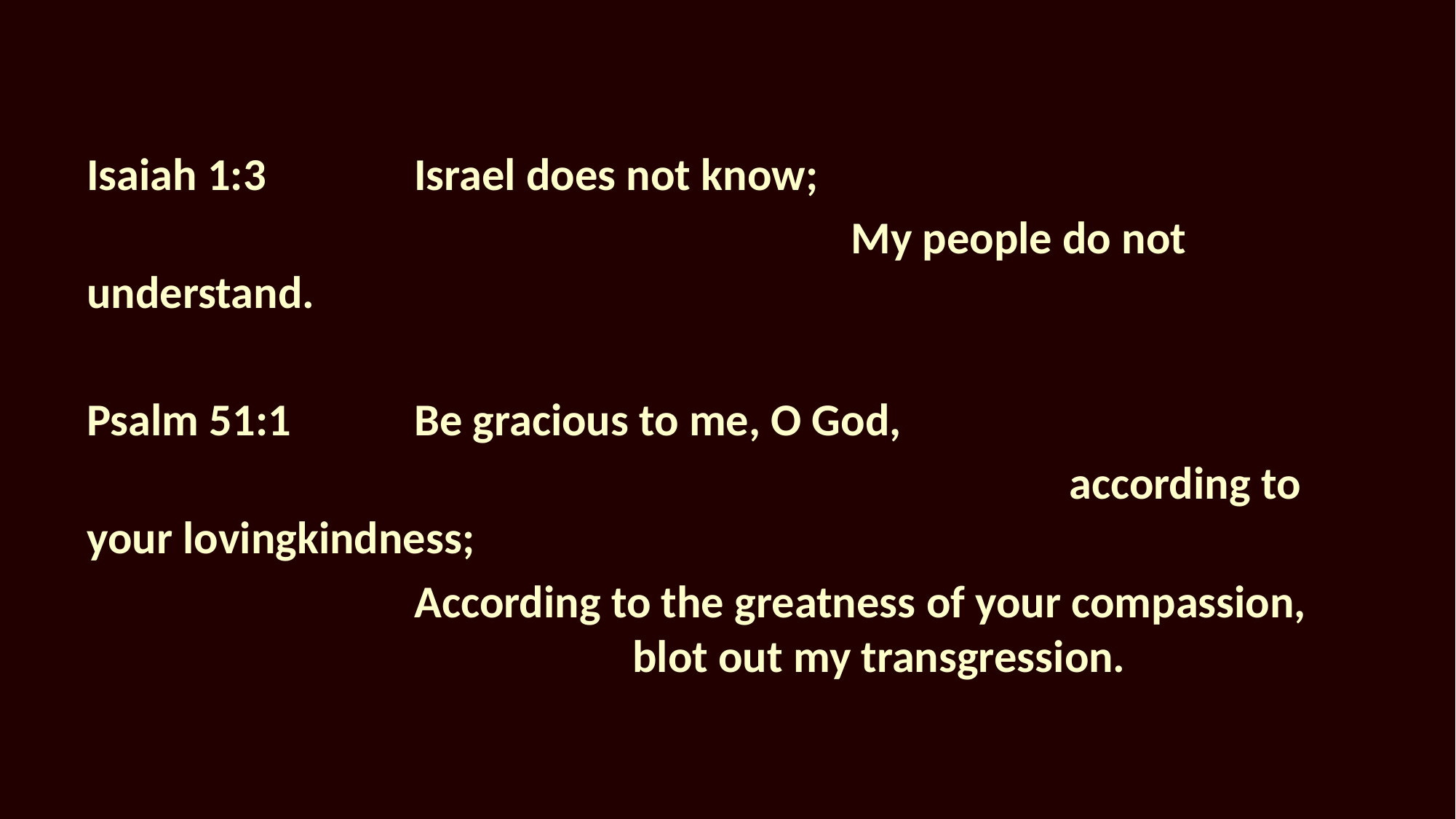

Isaiah 1:3		Israel does not know;
							My people do not understand.

Psalm 51:1		Be gracious to me, O God,
									according to your lovingkindness;
			According to the greatness of your compassion, 					blot out my transgression.